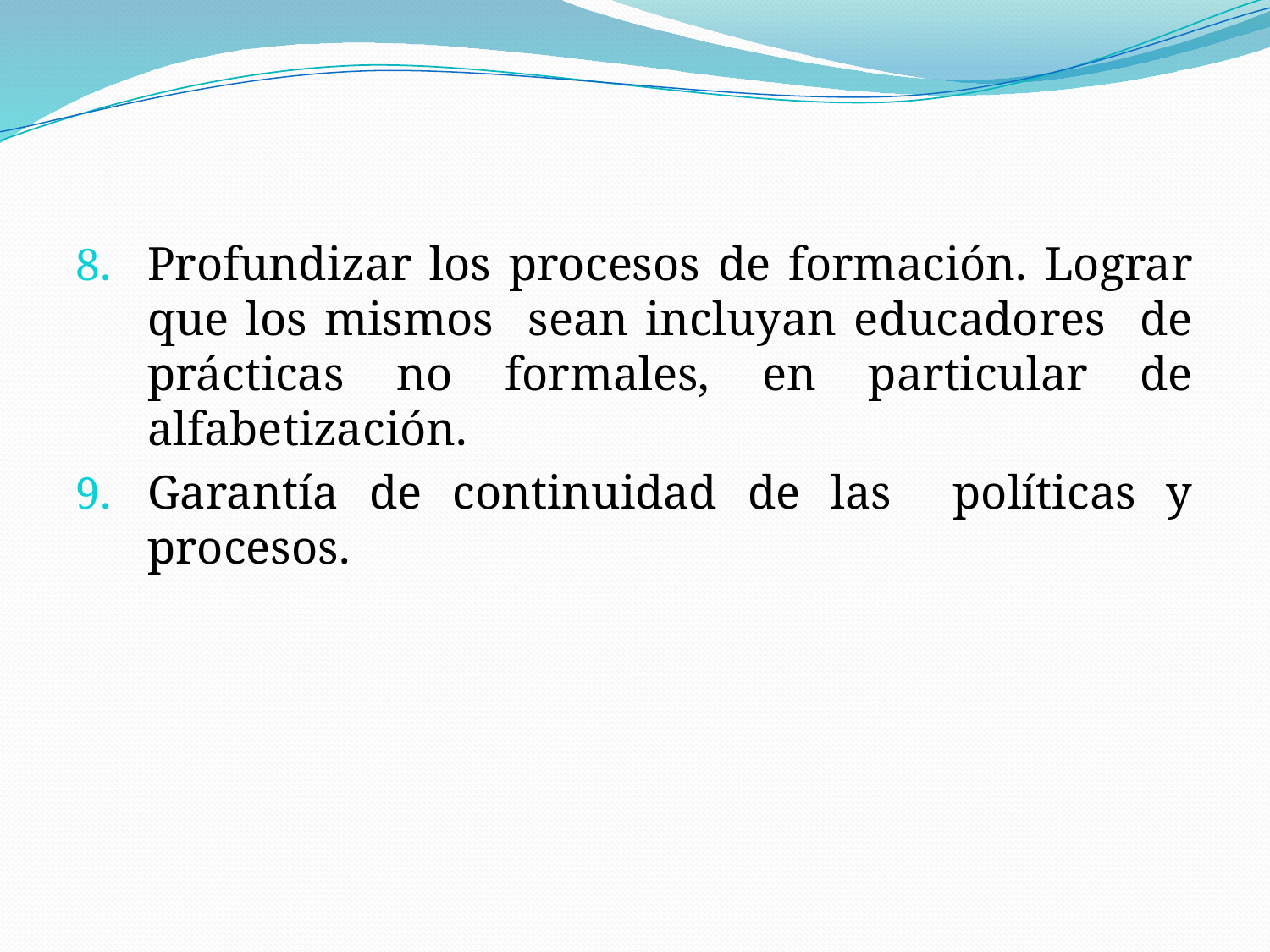

Profundizar los procesos de formación. Lograr que los mismos  sean incluyan educadores  de prácticas no formales, en particular de alfabetización.
Garantía de continuidad de las  políticas y procesos.